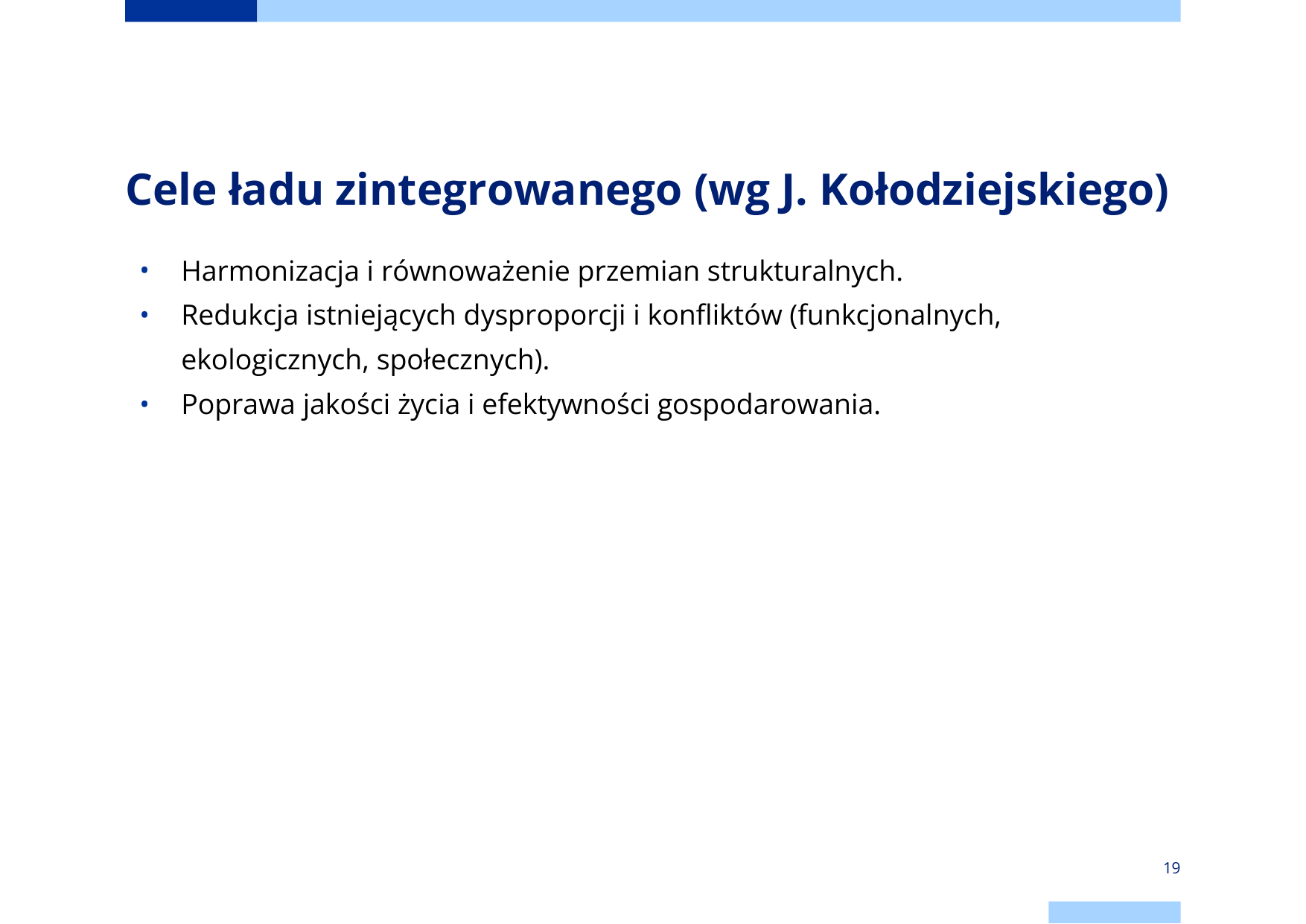

# Cele ładu zintegrowanego (wg J. Kołodziejskiego)
Harmonizacja i równoważenie przemian strukturalnych.
Redukcja istniejących dysproporcji i konfliktów (funkcjonalnych, ekologicznych, społecznych).
Poprawa jakości życia i efektywności gospodarowania.

19